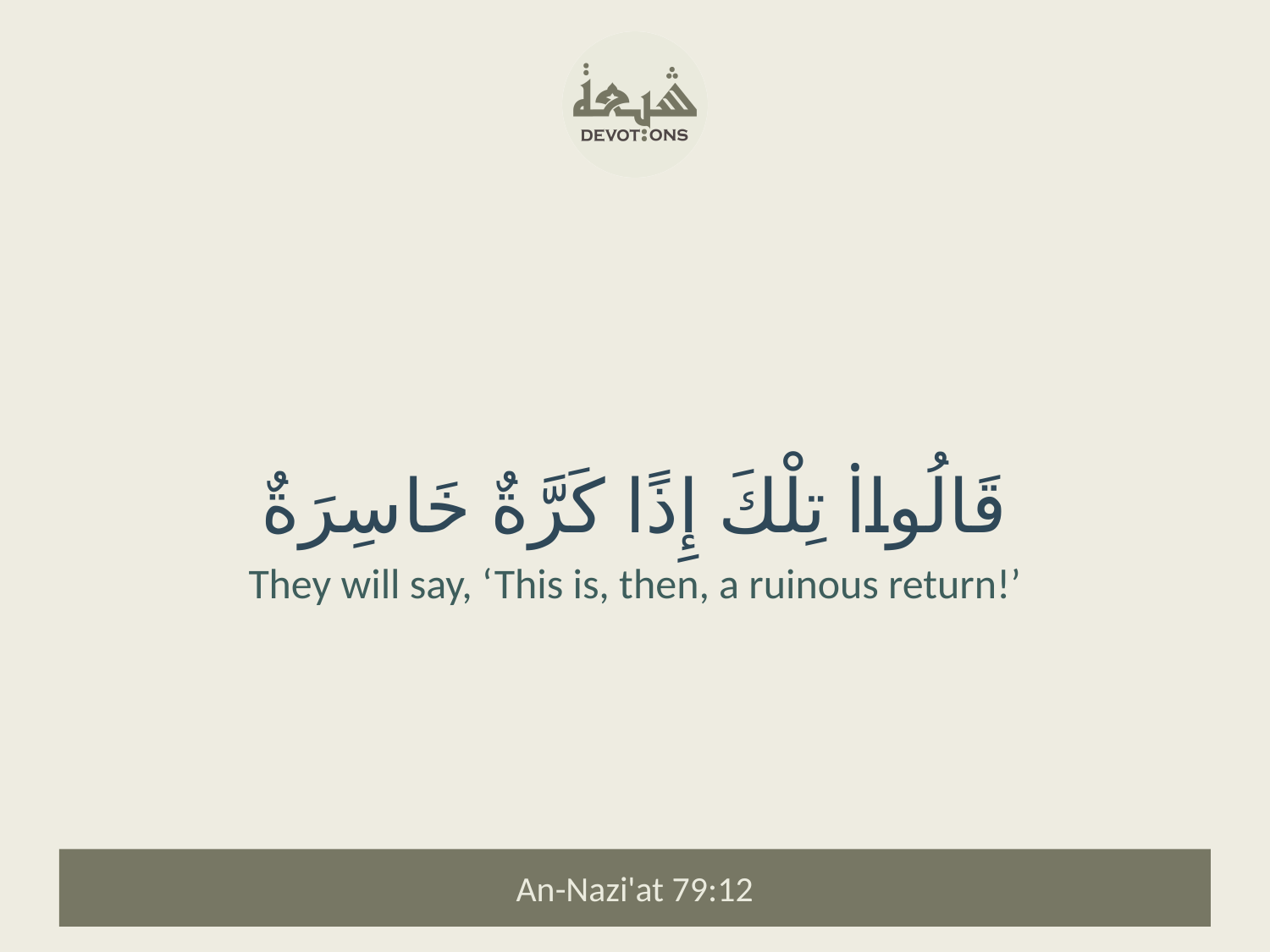

قَالُوا۟ تِلْكَ إِذًا كَرَّةٌ خَاسِرَةٌ
They will say, ‘This is, then, a ruinous return!’
An-Nazi'at 79:12